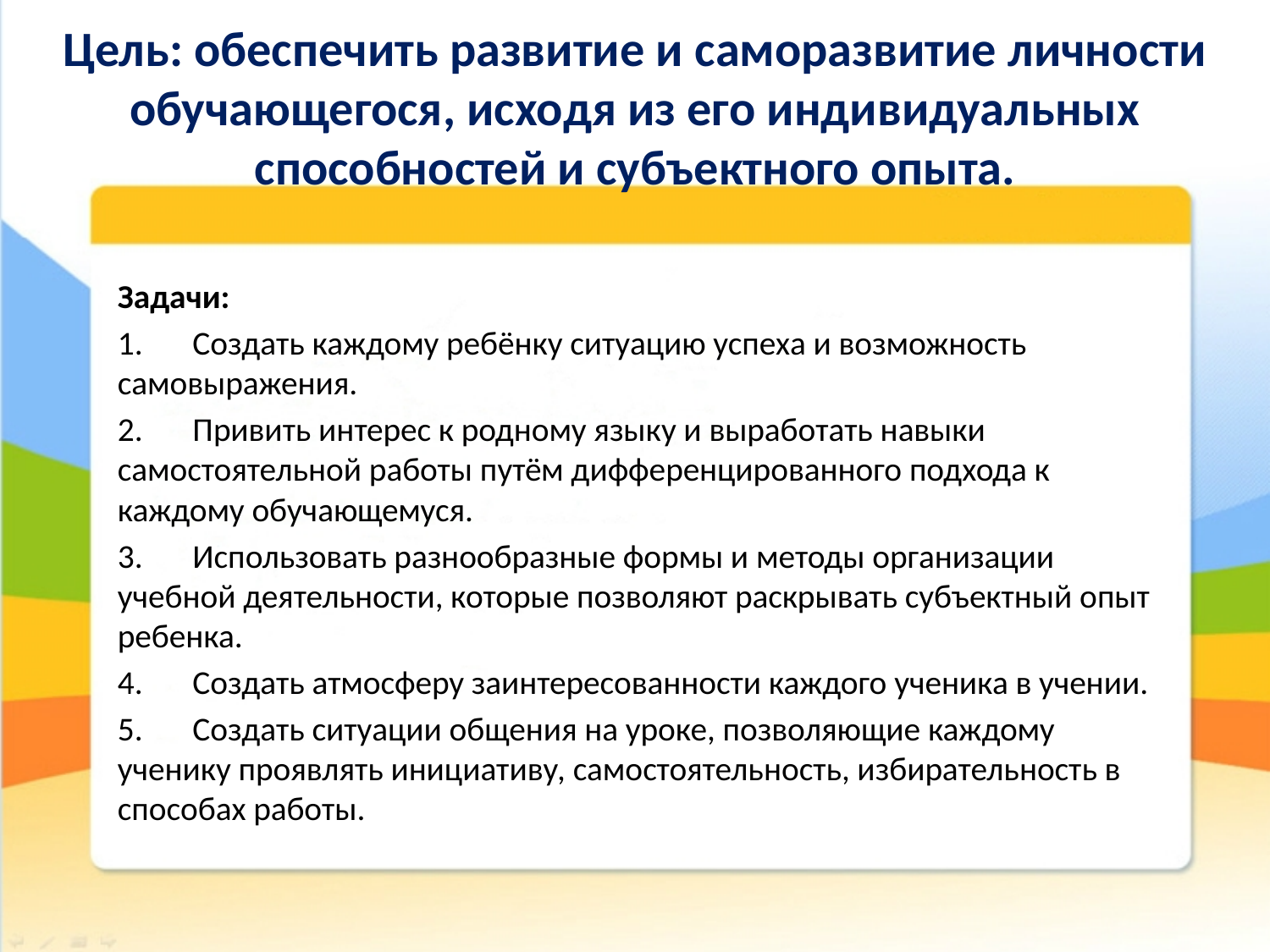

# Цель: обеспечить развитие и саморазвитие личности обучающегося, исходя из его индивидуальных способностей и субъектного опыта.

Задачи:
1.	Создать каждому ребёнку ситуацию успеха и возможность самовыражения.
2.	Привить интерес к родному языку и выработать навыки самостоятельной работы путём дифференцированного подхода к каждому обучающемуся.
3.	Использовать разнообразные формы и методы организации учебной деятельности, которые позволяют раскрывать субъектный опыт ребенка.
4.	Создать атмосферу заинтересованности каждого ученика в учении.
5.	Создать ситуации общения на уроке, позволяющие каждому ученику проявлять инициативу, самостоятельность, избирательность в способах работы.